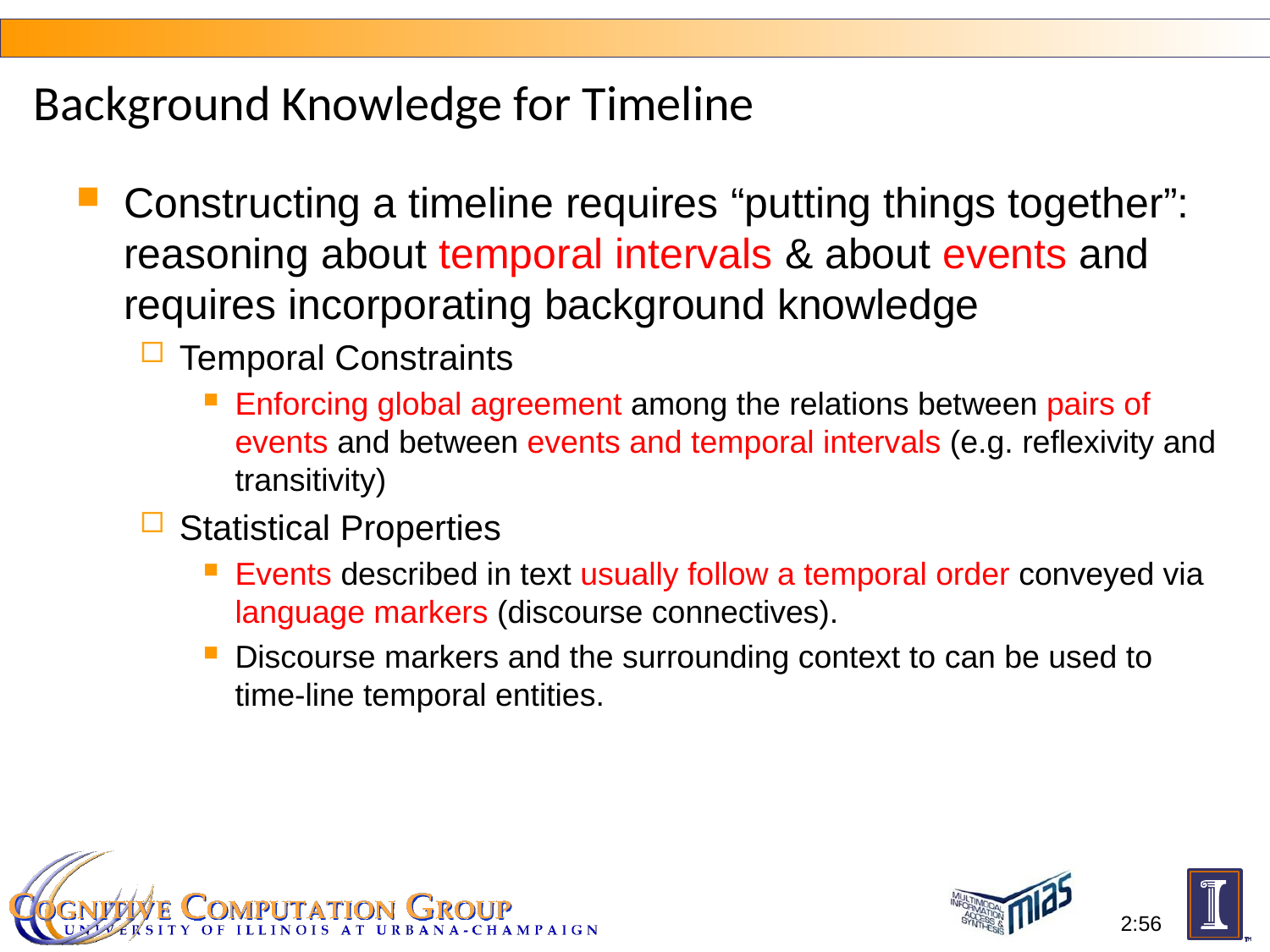

Background Knowledge for Timeline
Constructing a timeline requires “putting things together”: reasoning about temporal intervals & about events and requires incorporating background knowledge
Temporal Constraints
Enforcing global agreement among the relations between pairs of events and between events and temporal intervals (e.g. reflexivity and transitivity)
Statistical Properties
Events described in text usually follow a temporal order conveyed via language markers (discourse connectives).
Discourse markers and the surrounding context to can be used to time-line temporal entities.

2:56